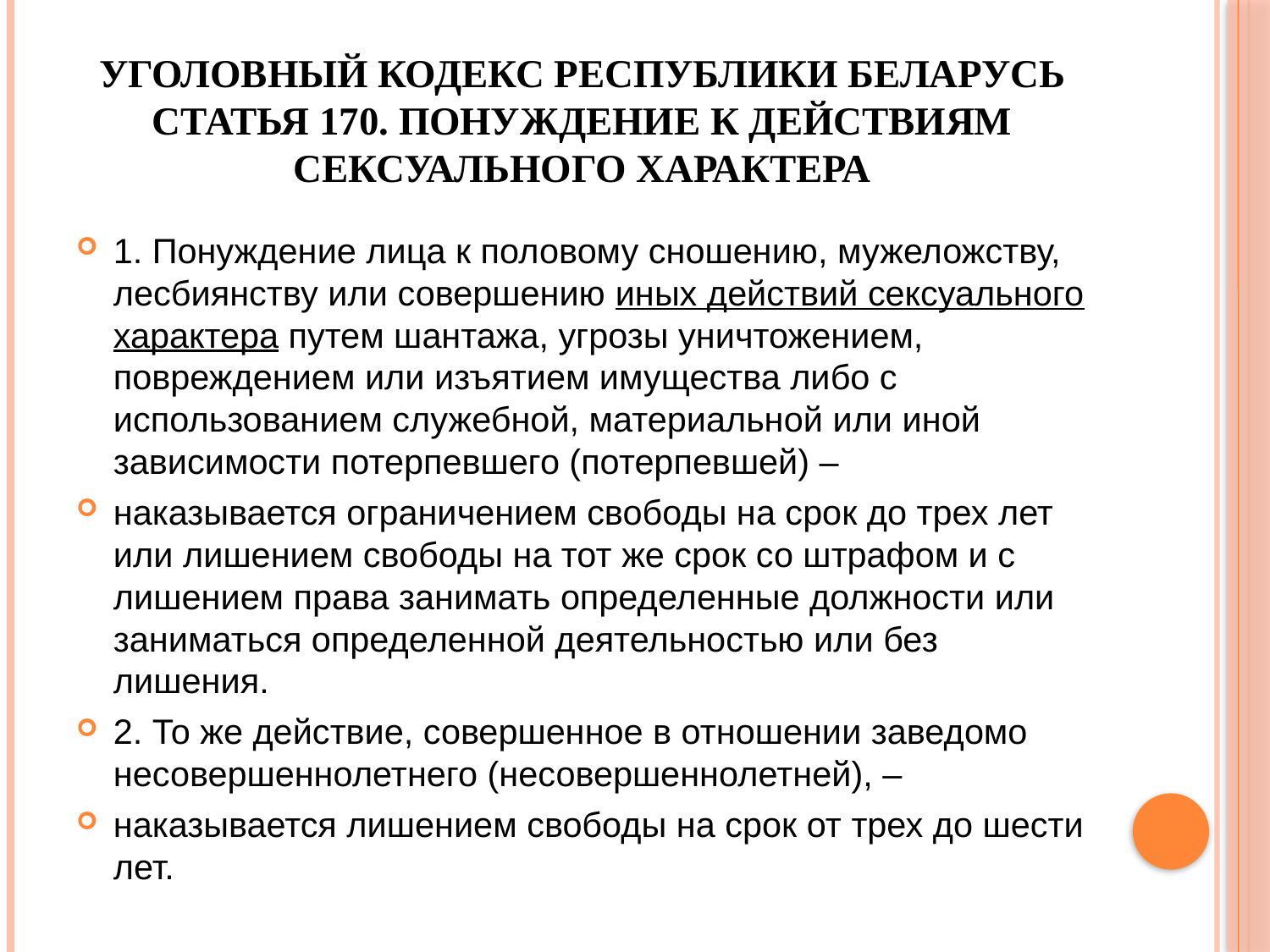

# Уголовный Кодекс Республики Беларусь Статья 170. Понуждение к действиям сексуального характера
1. Понуждение лица к половому сношению, мужеложству, лесбиянству или совершению иных действий сексуального характера путем шантажа, угрозы уничтожением, повреждением или изъятием имущества либо с использованием служебной, материальной или иной зависимости потерпевшего (потерпевшей) –
наказывается ограничением свободы на срок до трех лет или лишением свободы на тот же срок со штрафом и с лишением права занимать определенные должности или заниматься определенной деятельностью или без лишения.
2. То же действие, совершенное в отношении заведомо несовершеннолетнего (несовершеннолетней), –
наказывается лишением свободы на срок от трех до шести лет.